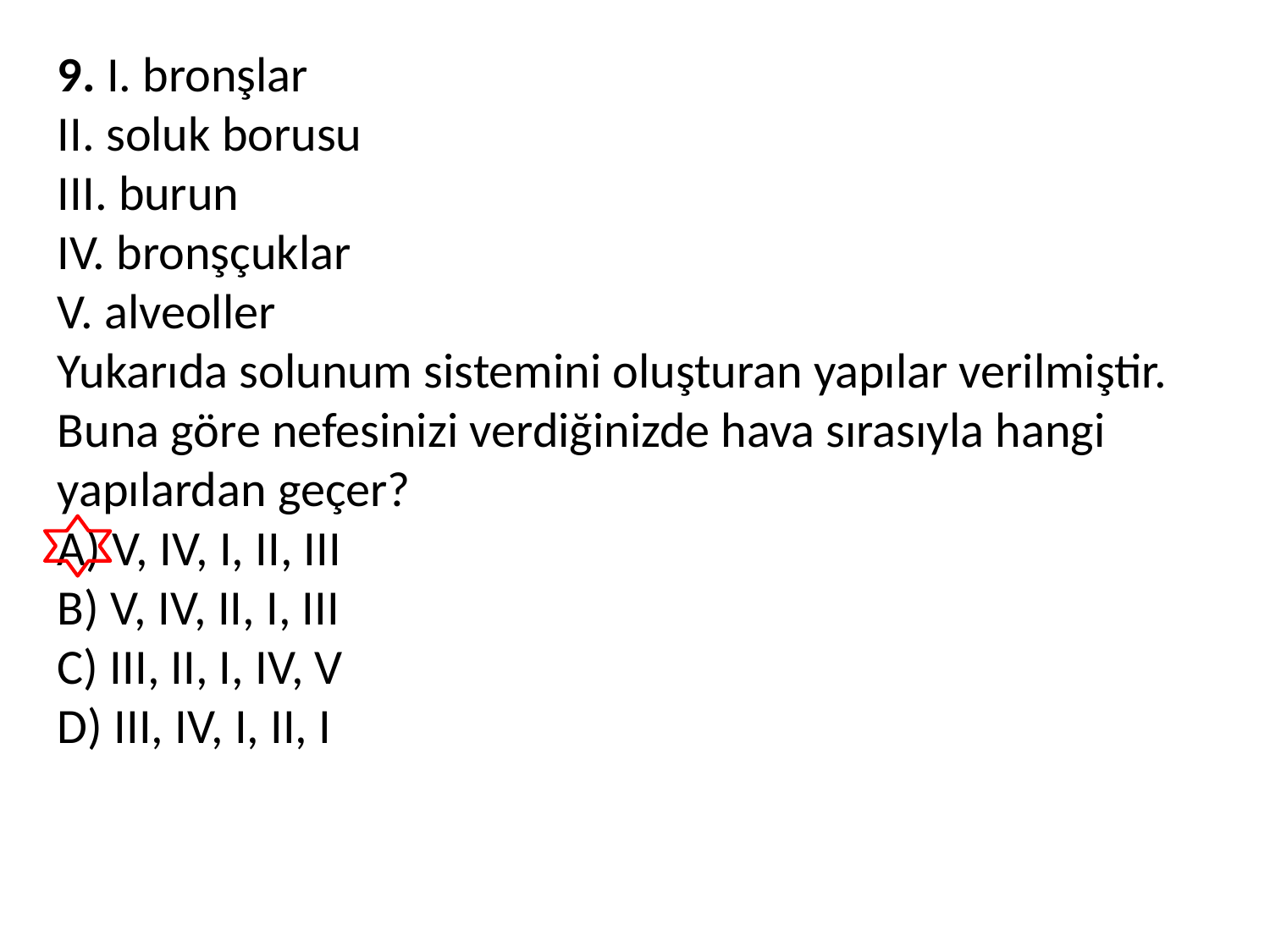

9. I. bronşlar
II. soluk borusu
III. burun
IV. bronşçuklar
V. alveoller
Yukarıda solunum sistemini oluşturan yapılar verilmiştir. Buna göre nefesinizi verdiğinizde hava sırasıyla hangi yapılardan geçer?
A) V, IV, I, II, III
B) V, IV, II, I, III
C) III, II, I, IV, V
D) III, IV, I, II, I